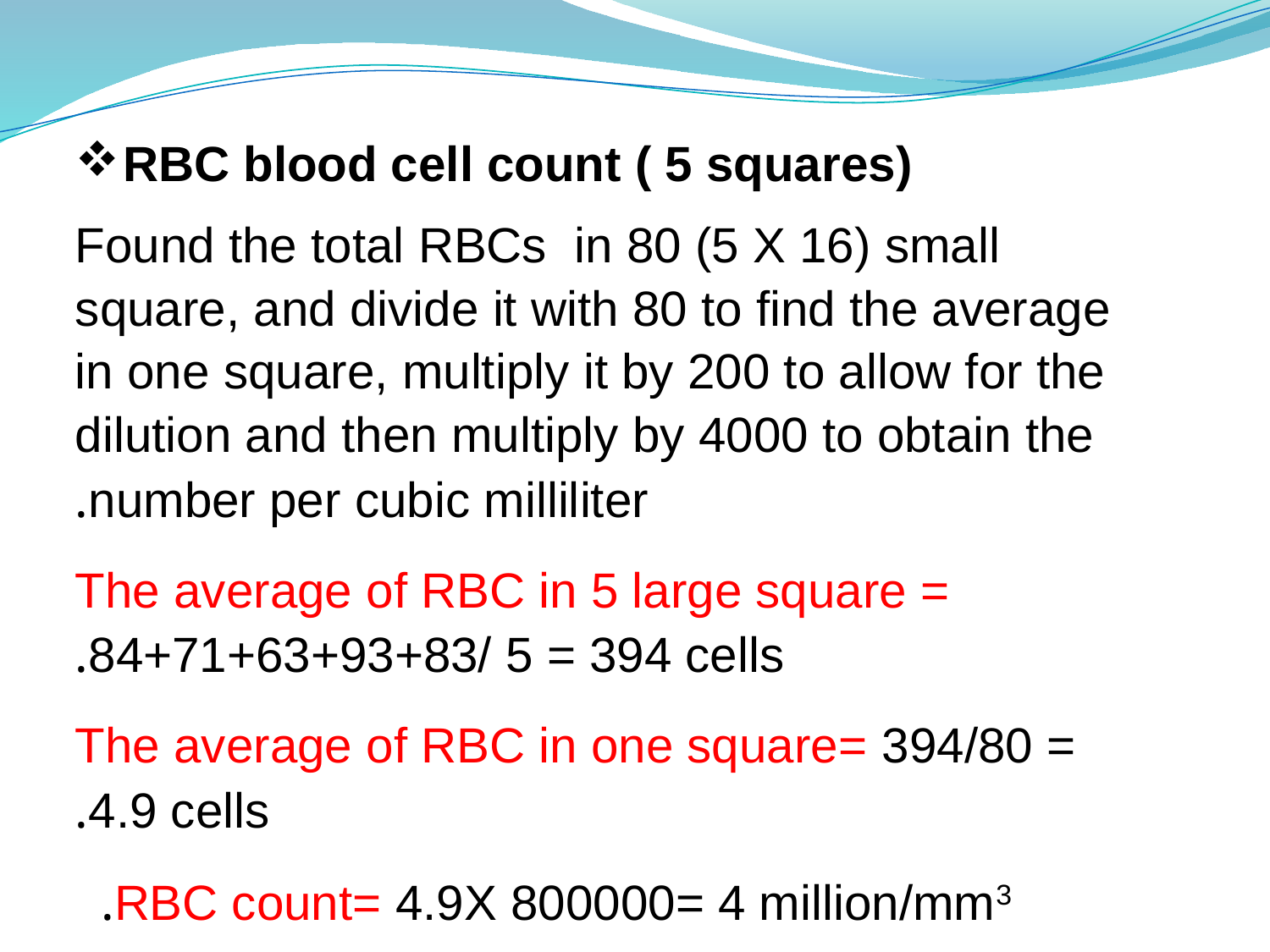

| RBC blood cell count ( 5 squares) Found the total RBCs in 80 (5 X 16) small square, and divide it with 80 to find the average in one square, multiply it by 200 to allow for the dilution and then multiply by 4000 to obtain the number per cubic milliliter. The average of RBC in 5 large square = 84+71+63+93+83/ 5 = 394 cells. The average of RBC in one square= 394/80 = 4.9 cells. RBC count= 4.9X 800000= 4 million/mm3. Normal range= 4.2-5 million/mm3 for women |
| --- |